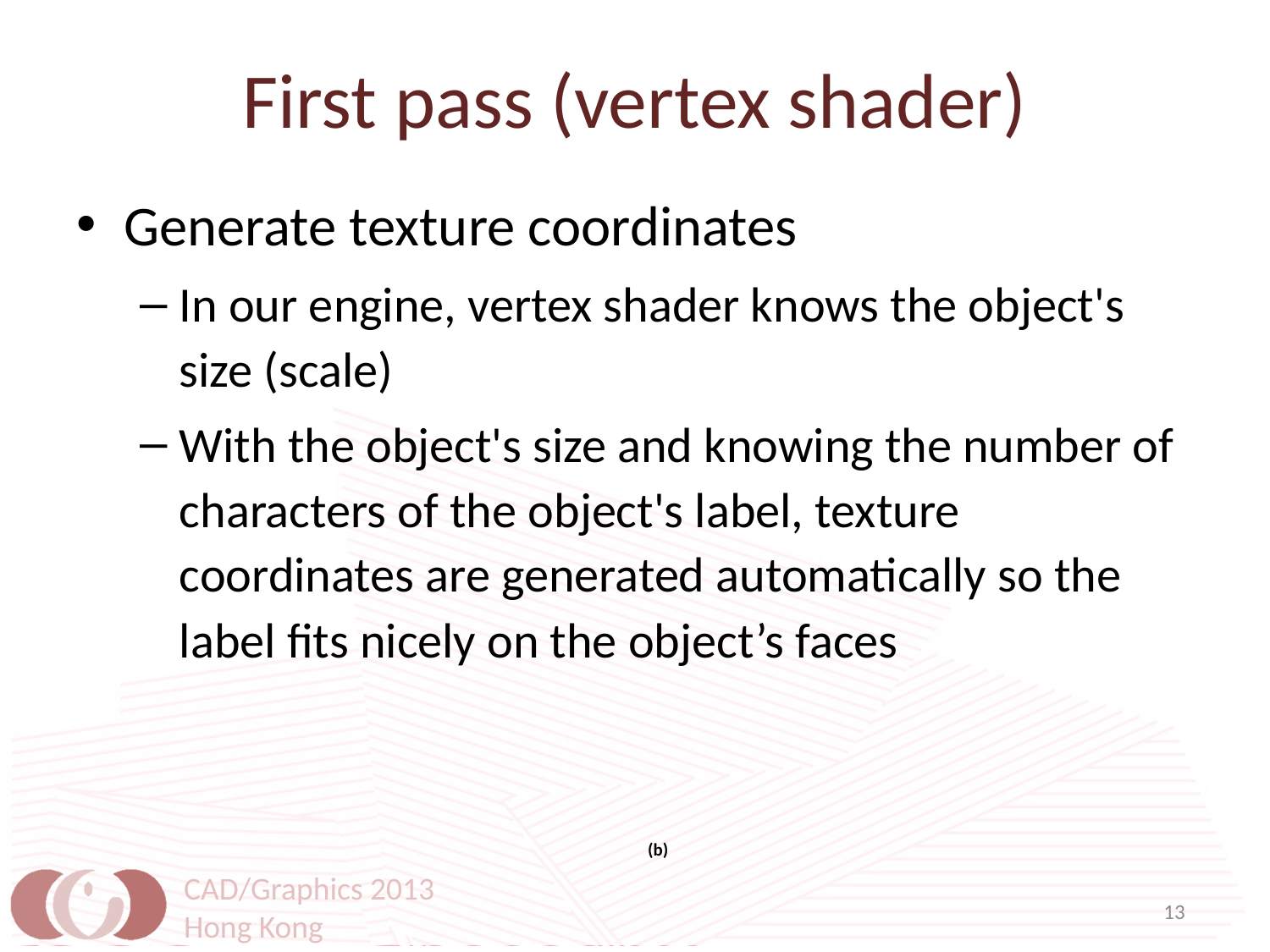

# First pass (vertex shader)
Generate texture coordinates
In our engine, vertex shader knows the object's size (scale)
With the object's size and knowing the number of characters of the object's label, texture coordinates are generated automatically so the label fits nicely on the object’s faces
(b)
CAD/Graphics 2013
Hong Kong